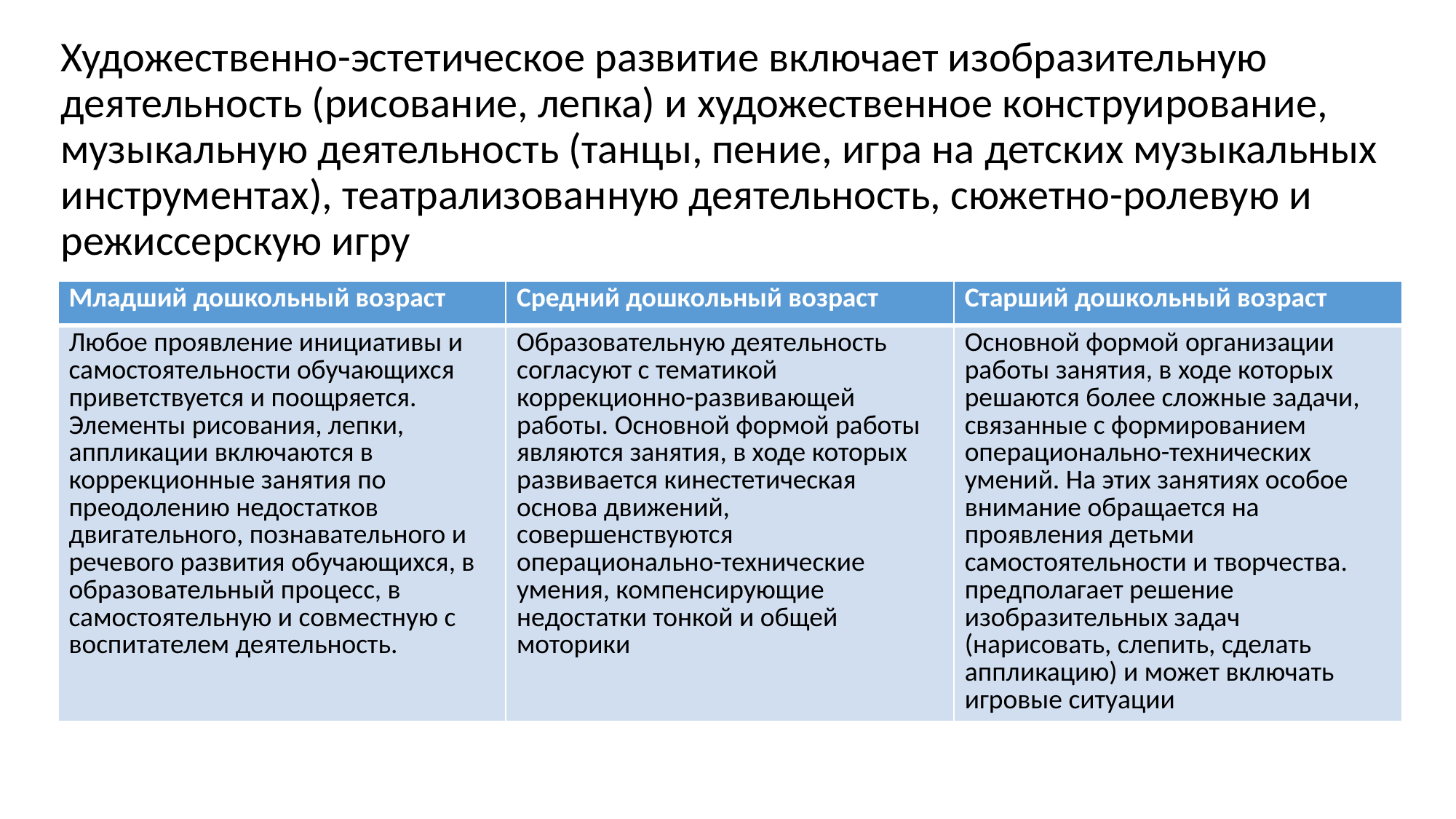

# Художественно-эстетическое развитие включает изобразительную деятельность (рисование, лепка) и художественное конструирование, музыкальную деятельность (танцы, пение, игра на детских музыкальных инструментах), театрализованную деятельность, сюжетно-ролевую и режиссерскую игру
| Младший дошкольный возраст | Средний дошкольный возраст | Старший дошкольный возраст |
| --- | --- | --- |
| Любое проявление инициативы и самостоятельности обучающихся приветствуется и поощряется. Элементы рисования, лепки, аппликации включаются в коррекционные занятия по преодолению недостатков двигательного, познавательного и речевого развития обучающихся, в образовательный процесс, в самостоятельную и совместную с воспитателем деятельность. | Образовательную деятельность согласуют с тематикой коррекционно-развивающей работы. Основной формой работы являются занятия, в ходе которых развивается кинестетическая основа движений, совершенствуются операционально-технические умения, компенсирующие недостатки тонкой и общей моторики | Основной формой организации работы занятия, в ходе которых решаются более сложные задачи, связанные с формированием операционально-технических умений. На этих занятиях особое внимание обращается на проявления детьми самостоятельности и творчества. предполагает решение изобразительных задач (нарисовать, слепить, сделать аппликацию) и может включать игровые ситуации |